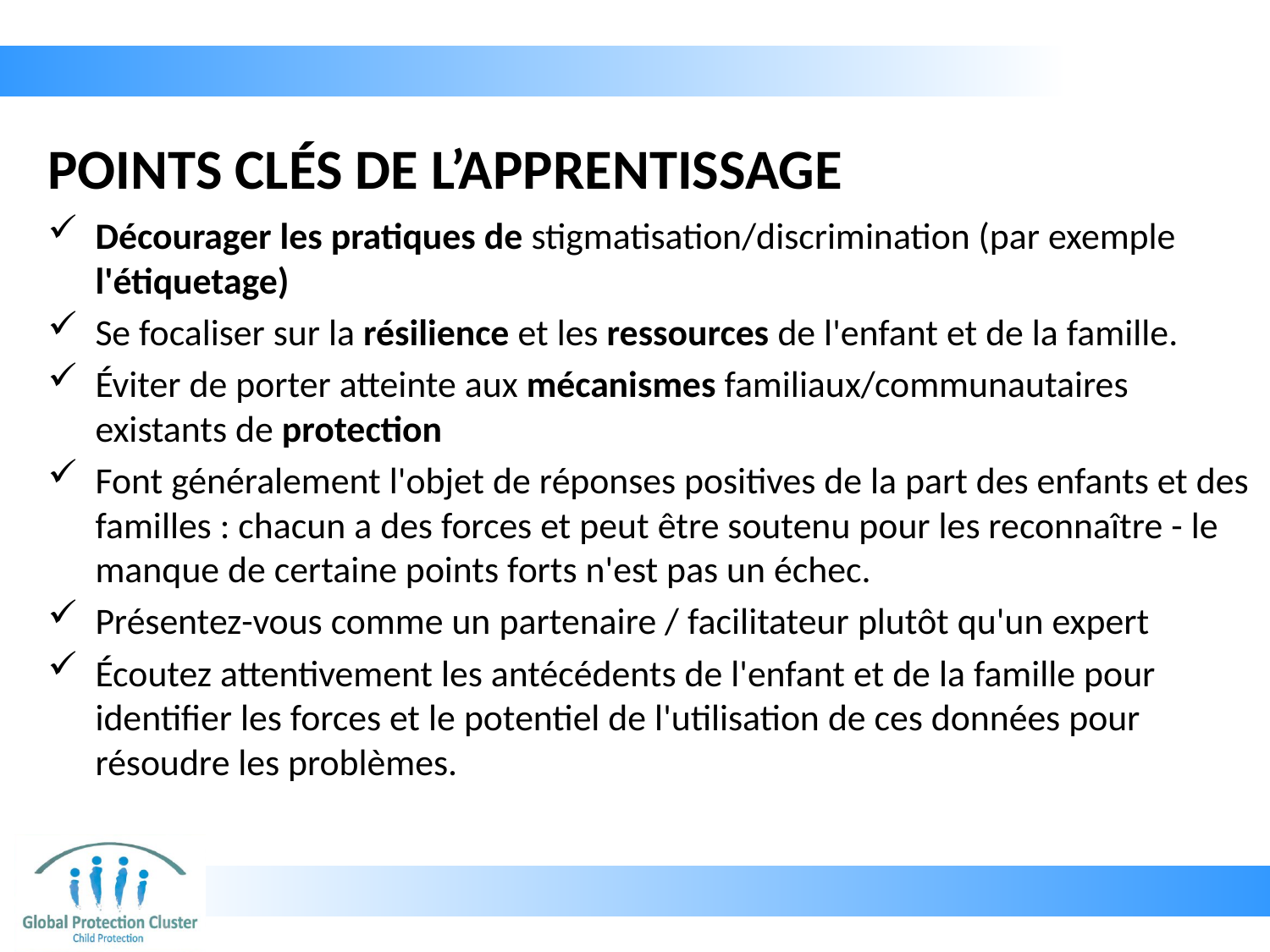

# POINTS CLÉS DE L’APPRENTISSAGE
Décourager les pratiques de stigmatisation/discrimination (par exemple l'étiquetage)
Se focaliser sur la résilience et les ressources de l'enfant et de la famille.
Éviter de porter atteinte aux mécanismes familiaux/communautaires existants de protection
Font généralement l'objet de réponses positives de la part des enfants et des familles : chacun a des forces et peut être soutenu pour les reconnaître - le manque de certaine points forts n'est pas un échec.
Présentez-vous comme un partenaire / facilitateur plutôt qu'un expert
Écoutez attentivement les antécédents de l'enfant et de la famille pour identifier les forces et le potentiel de l'utilisation de ces données pour résoudre les problèmes.